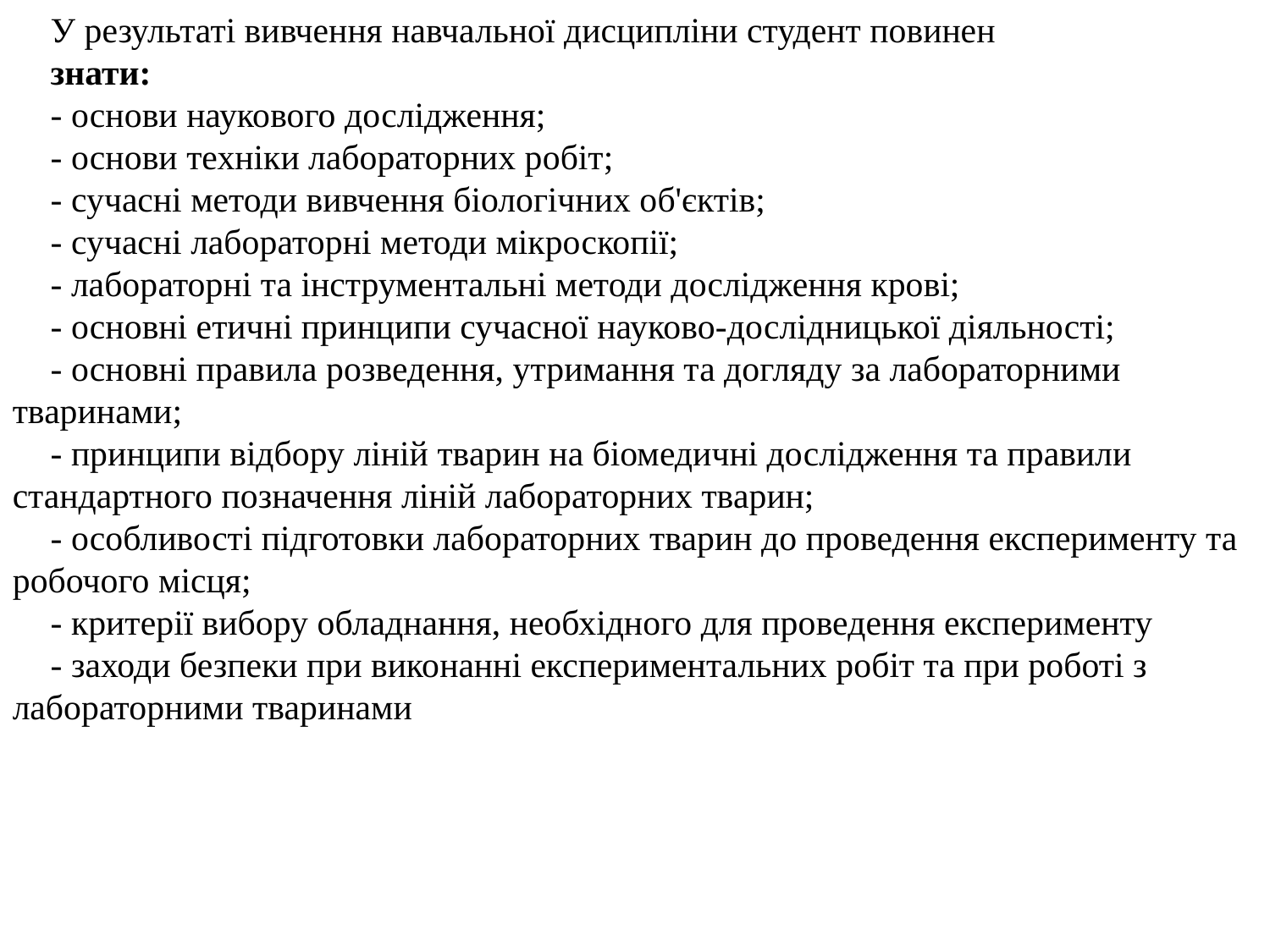

У результаті вивчення навчальної дисципліни студент повинен
знати:
- основи наукового дослідження;
- основи техніки лабораторних робіт;
- сучасні методи вивчення біологічних об'єктів;
- сучасні лабораторні методи мікроскопії;
- лабораторні та інструментальні методи дослідження крові;
- основні етичні принципи сучасної науково-дослідницької діяльності;
- основні правила розведення, утримання та догляду за лабораторними тваринами;
- принципи відбору ліній тварин на біомедичні дослідження та правили стандартного позначення ліній лабораторних тварин;
- особливості підготовки лабораторних тварин до проведення експерименту та робочого місця;
- критерії вибору обладнання, необхідного для проведення експерименту
- заходи безпеки при виконанні експериментальних робіт та при роботі з лабораторними тваринами